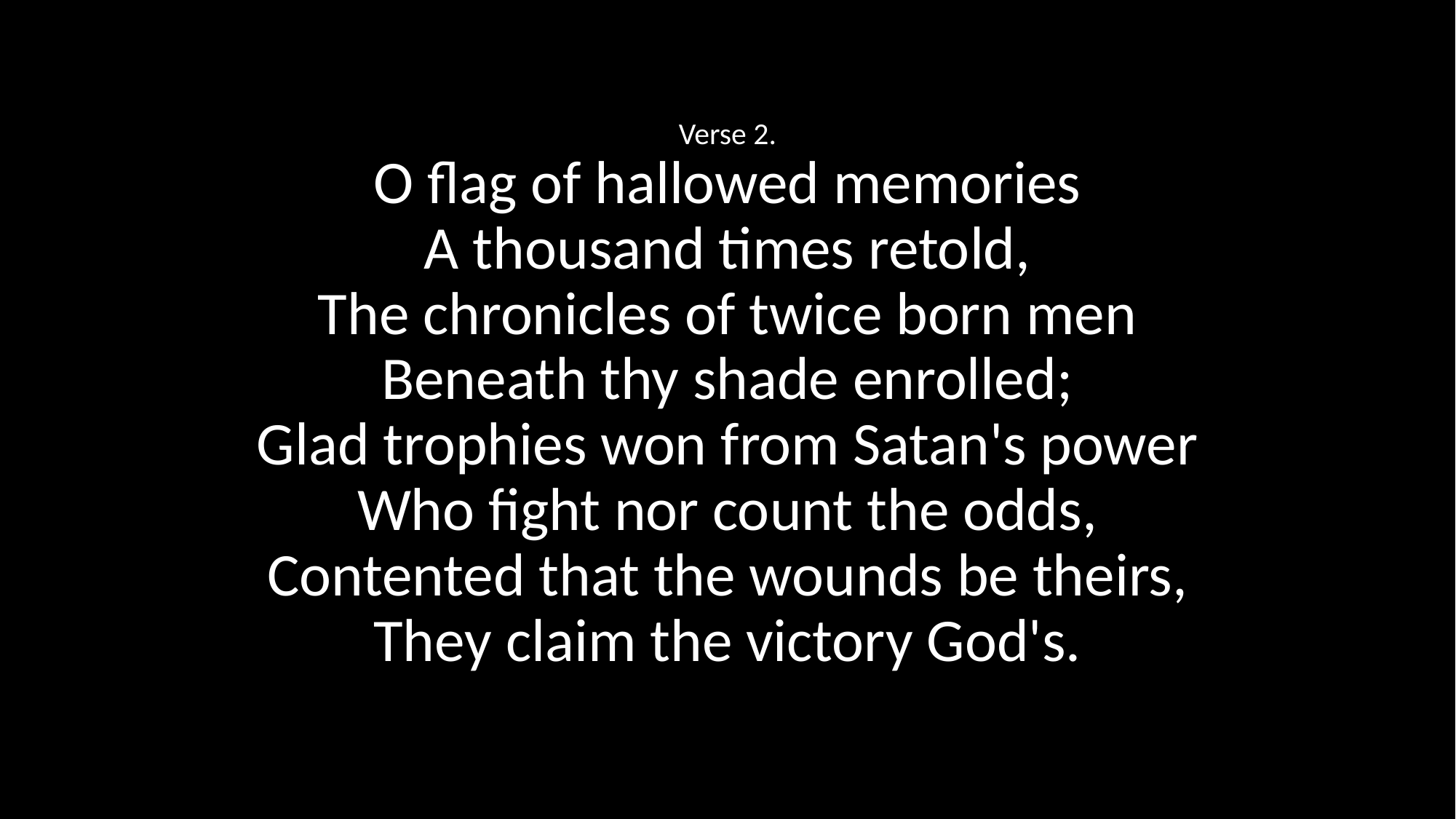

Verse 2.
O flag of hallowed memories
A thousand times retold,
The chronicles of twice born men
Beneath thy shade enrolled;
Glad trophies won from Satan's power
Who fight nor count the odds,
Contented that the wounds be theirs,
They claim the victory God's.